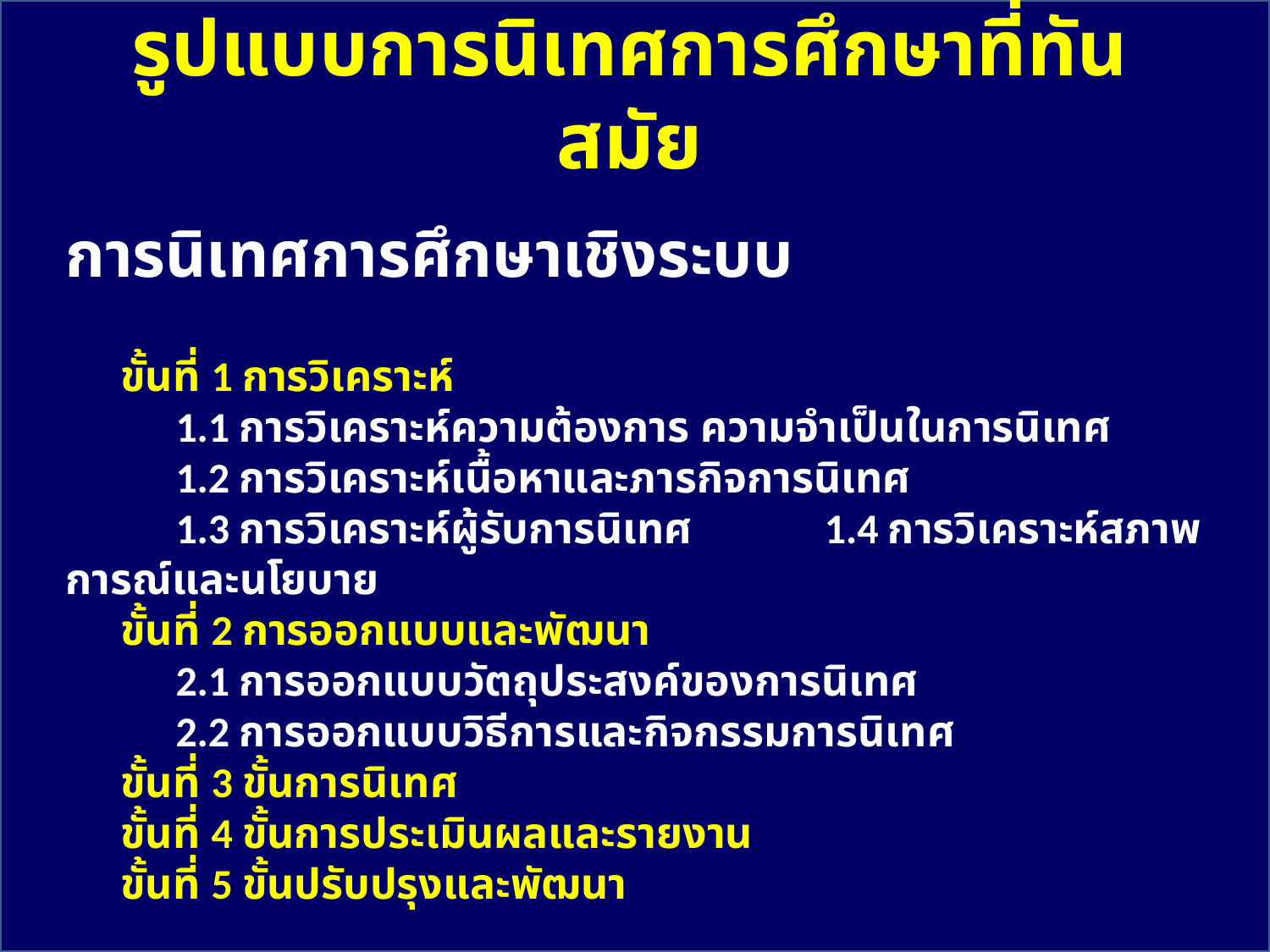

รูปแบบการนิเทศการศึกษาที่ทันสมัย

การนิเทศการศึกษาเชิงระบบ
     ขั้นที่ 1 การวิเคราะห์
          1.1 การวิเคราะห์ความต้องการ ความจำเป็นในการนิเทศ
          1.2 การวิเคราะห์เนื้อหาและภารกิจการนิเทศ
          1.3 การวิเคราะห์ผู้รับการนิเทศ            1.4 การวิเคราะห์สภาพการณ์และนโยบาย
     ขั้นที่ 2 การออกแบบและพัฒนา
          2.1 การออกแบบวัตถุประสงค์ของการนิเทศ
          2.2 การออกแบบวิธีการและกิจกรรมการนิเทศ
     ขั้นที่ 3 ขั้นการนิเทศ
     ขั้นที่ 4 ขั้นการประเมินผลและรายงาน
     ขั้นที่ 5 ขั้นปรับปรุงและพัฒนา